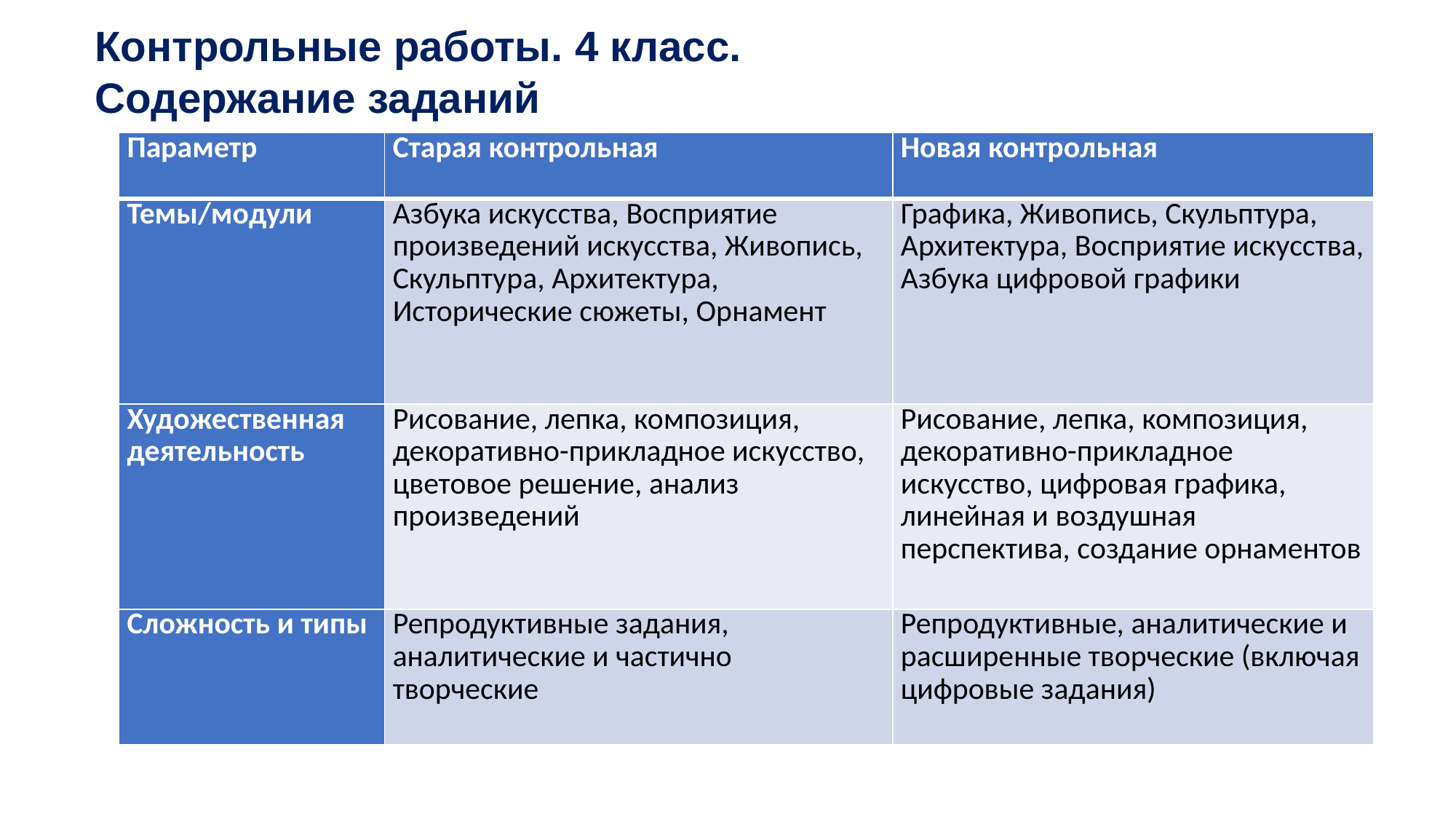

Контрольные работы. 4 класс.
Содержание заданий
| Параметр | Старая контрольная | Новая контрольная |
| --- | --- | --- |
| Темы/модули | Азбука искусства, Восприятие произведений искусства, Живопись, Скульптура, Архитектура, Исторические сюжеты, Орнамент | Графика, Живопись, Скульптура, Архитектура, Восприятие искусства, Азбука цифровой графики |
| Художественная деятельность | Рисование, лепка, композиция, декоративно-прикладное искусство, цветовое решение, анализ произведений | Рисование, лепка, композиция, декоративно-прикладное искусство, цифровая графика, линейная и воздушная перспектива, создание орнаментов |
| Сложность и типы | Репродуктивные задания, аналитические и частично творческие | Репродуктивные, аналитические и расширенные творческие (включая цифровые задания) |